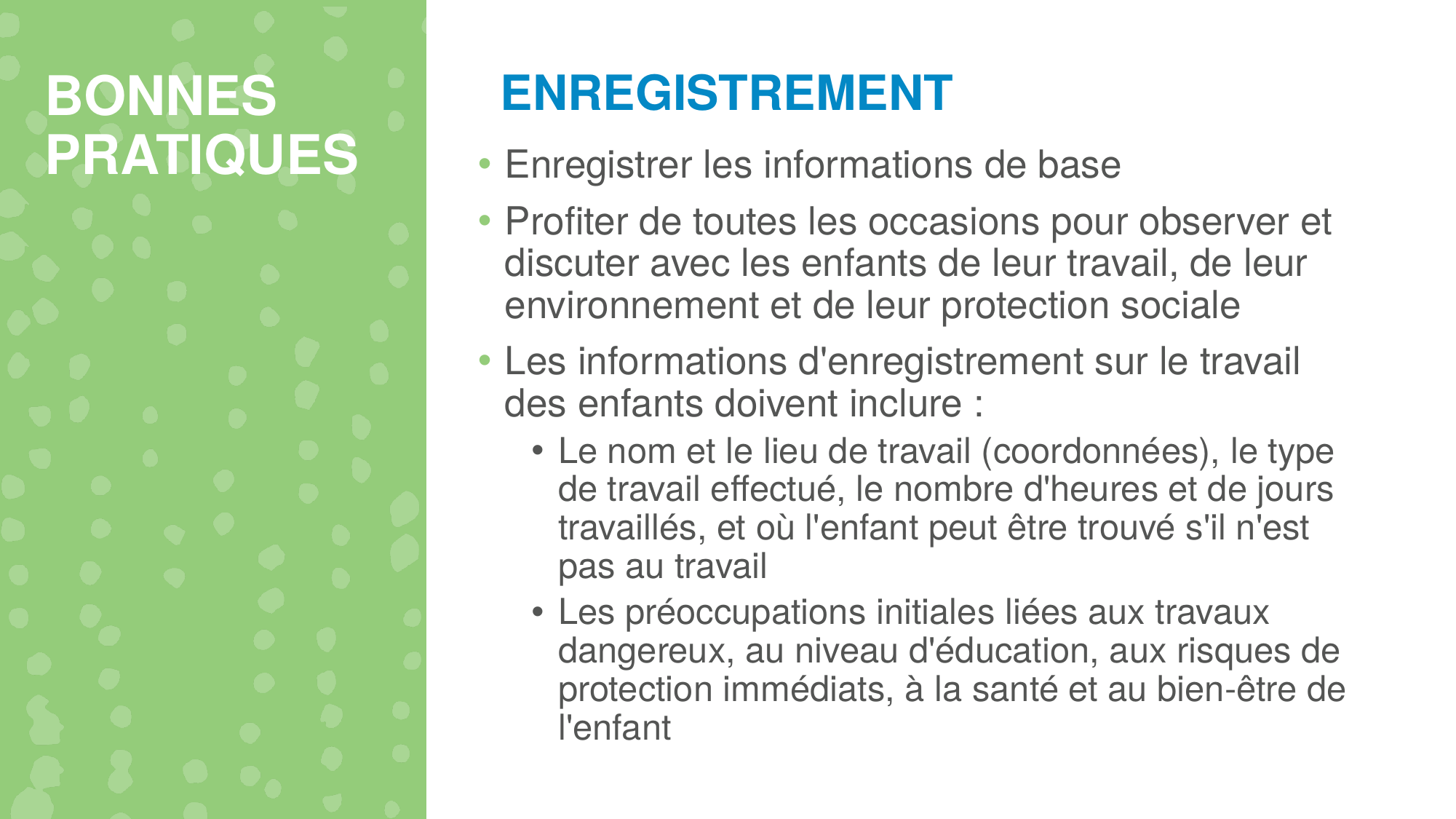

BONNES PRATIQUES
ENREGISTREMENT
Enregistrer les informations de base
Profiter de toutes les occasions pour observer et discuter avec les enfants de leur travail, de leur environnement et de leur protection sociale
Les informations d'enregistrement sur le travail des enfants doivent inclure :
Le nom et le lieu de travail (coordonnées), le type de travail effectué, le nombre d'heures et de jours travaillés, et où l'enfant peut être trouvé s'il n'est pas au travail
Les préoccupations initiales liées aux travaux dangereux, au niveau d'éducation, aux risques de protection immédiats, à la santé et au bien-être de l'enfant